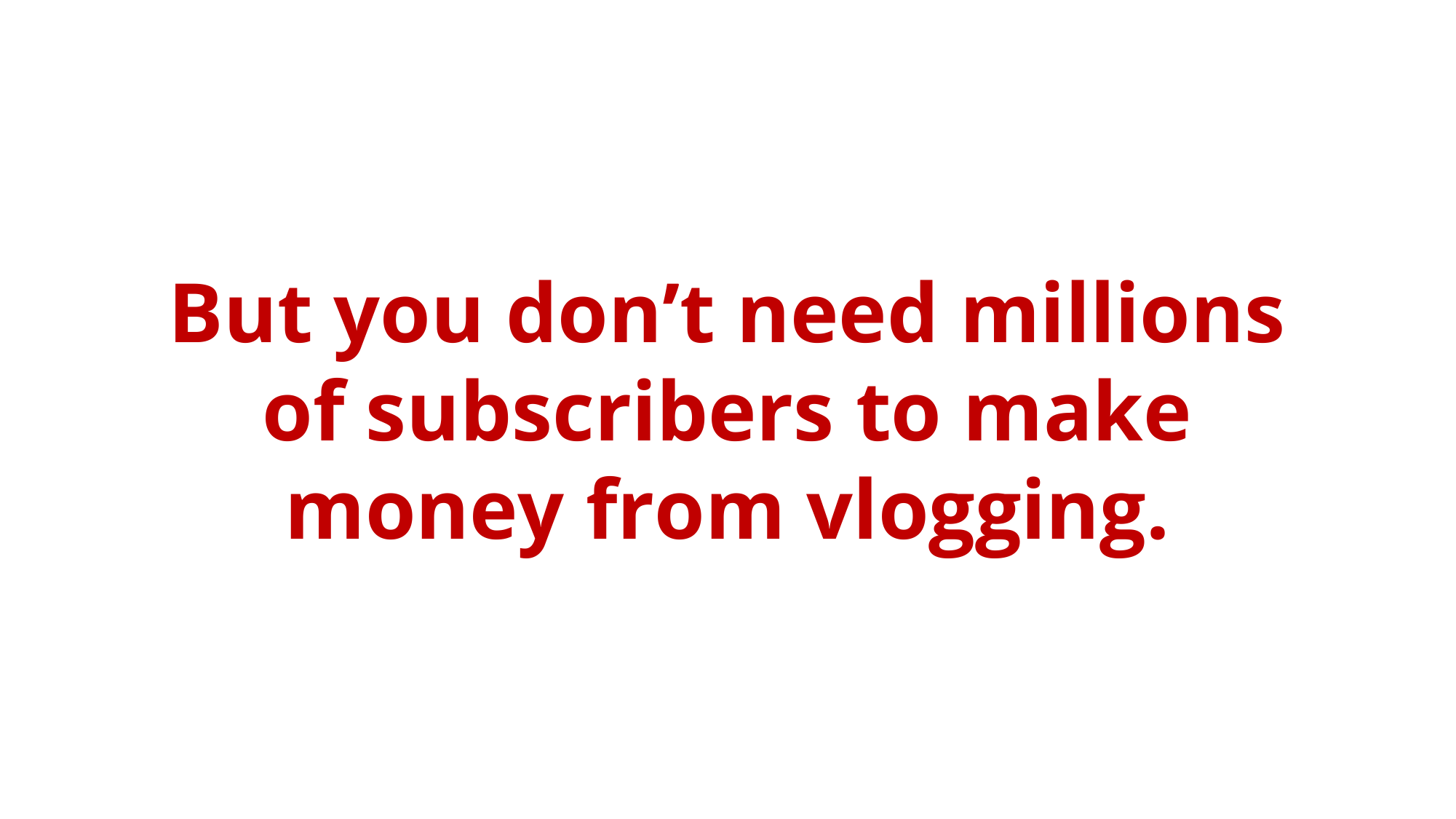

But you don’t need millions of subscribers to make money from vlogging.